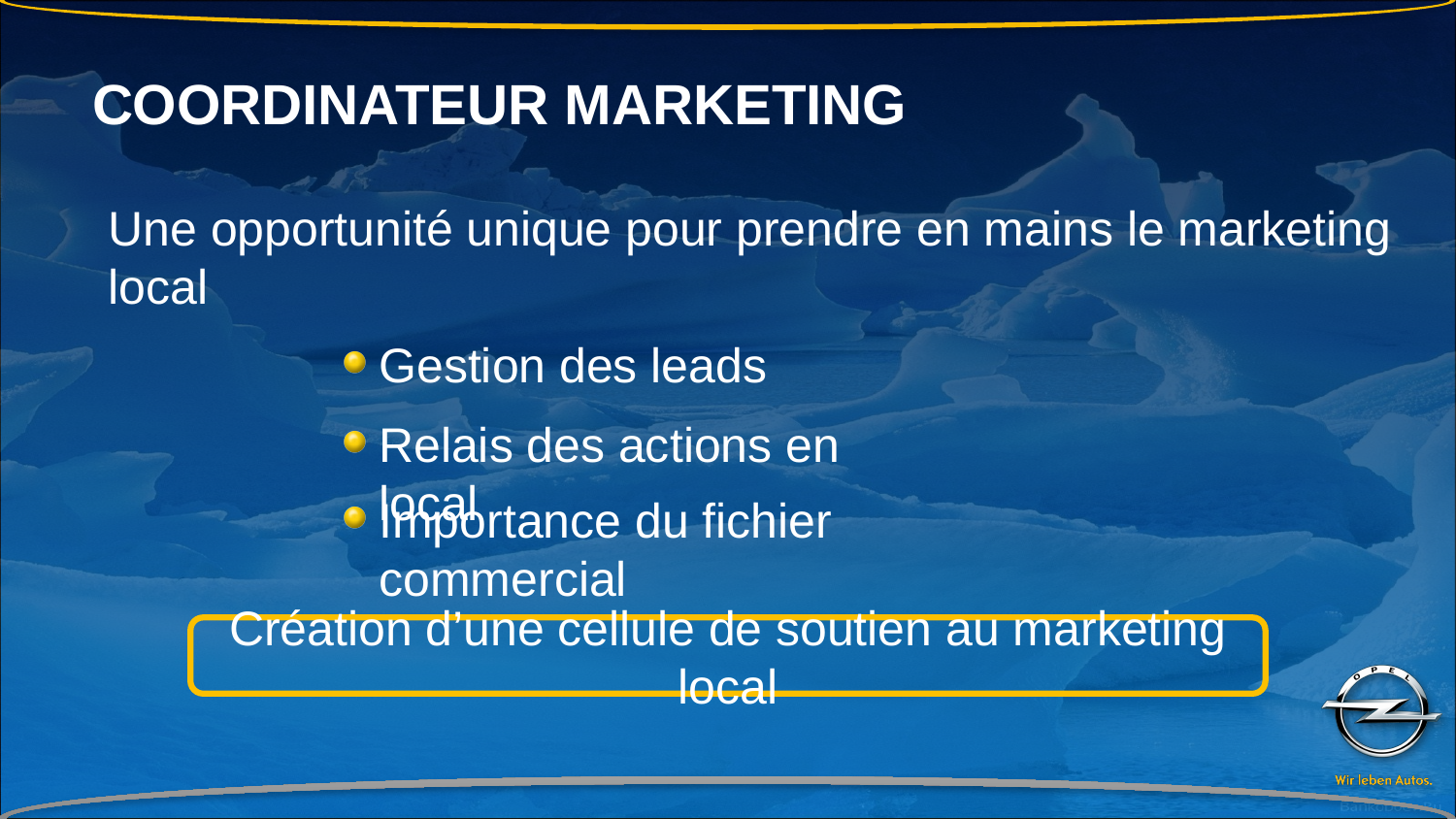

# COORDINATEUR MARKETING
Une opportunité unique pour prendre en mains le marketing local

Gestion des leads
Relais des actions en local
Importance du fichier commercial

Création d’une cellule de soutien au marketing local